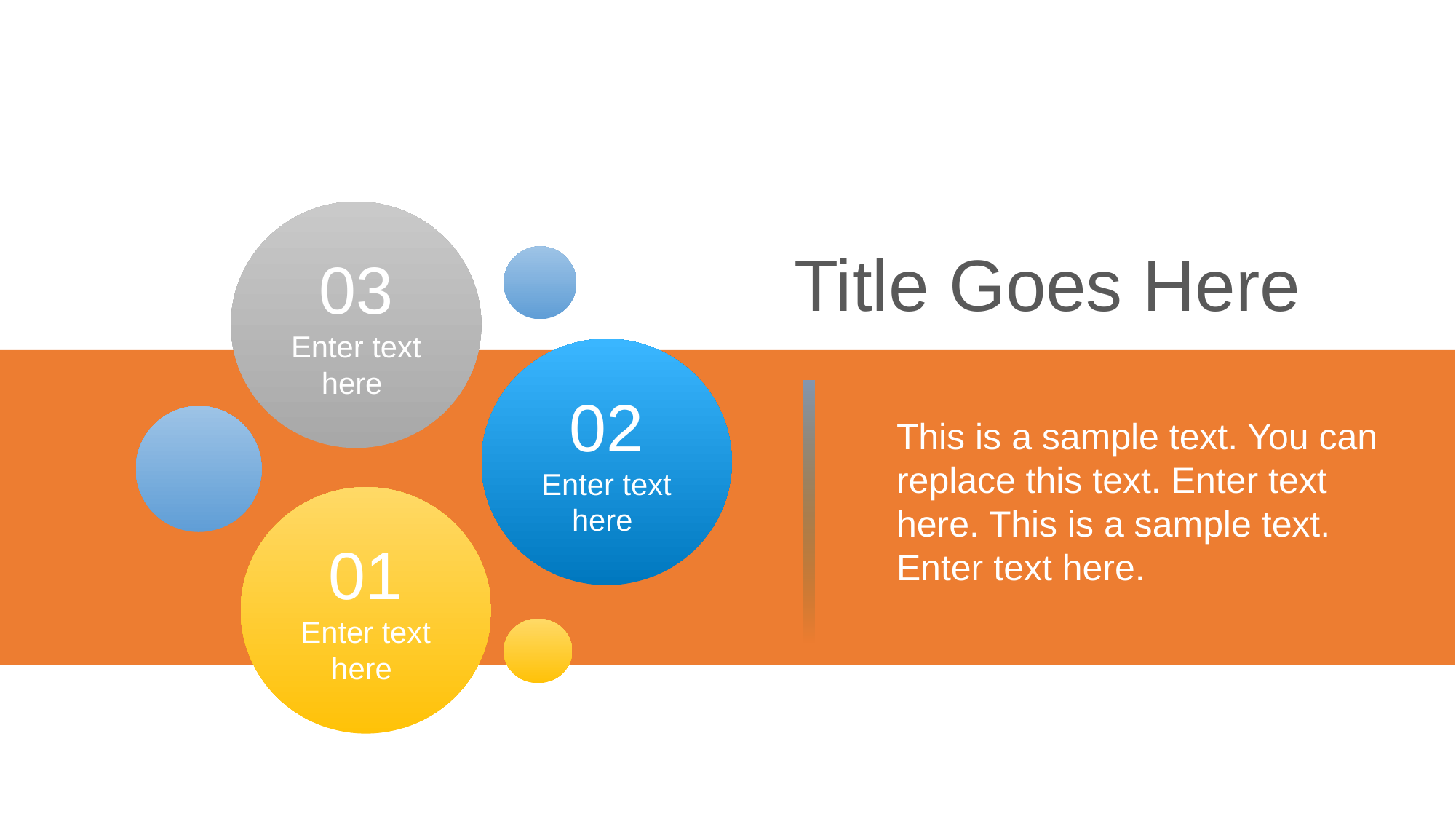

Title Goes Here
03
Enter text here

02
Enter text here

This is a sample text. You can replace this text. Enter text here. This is a sample text. Enter text here.

01
Enter text here